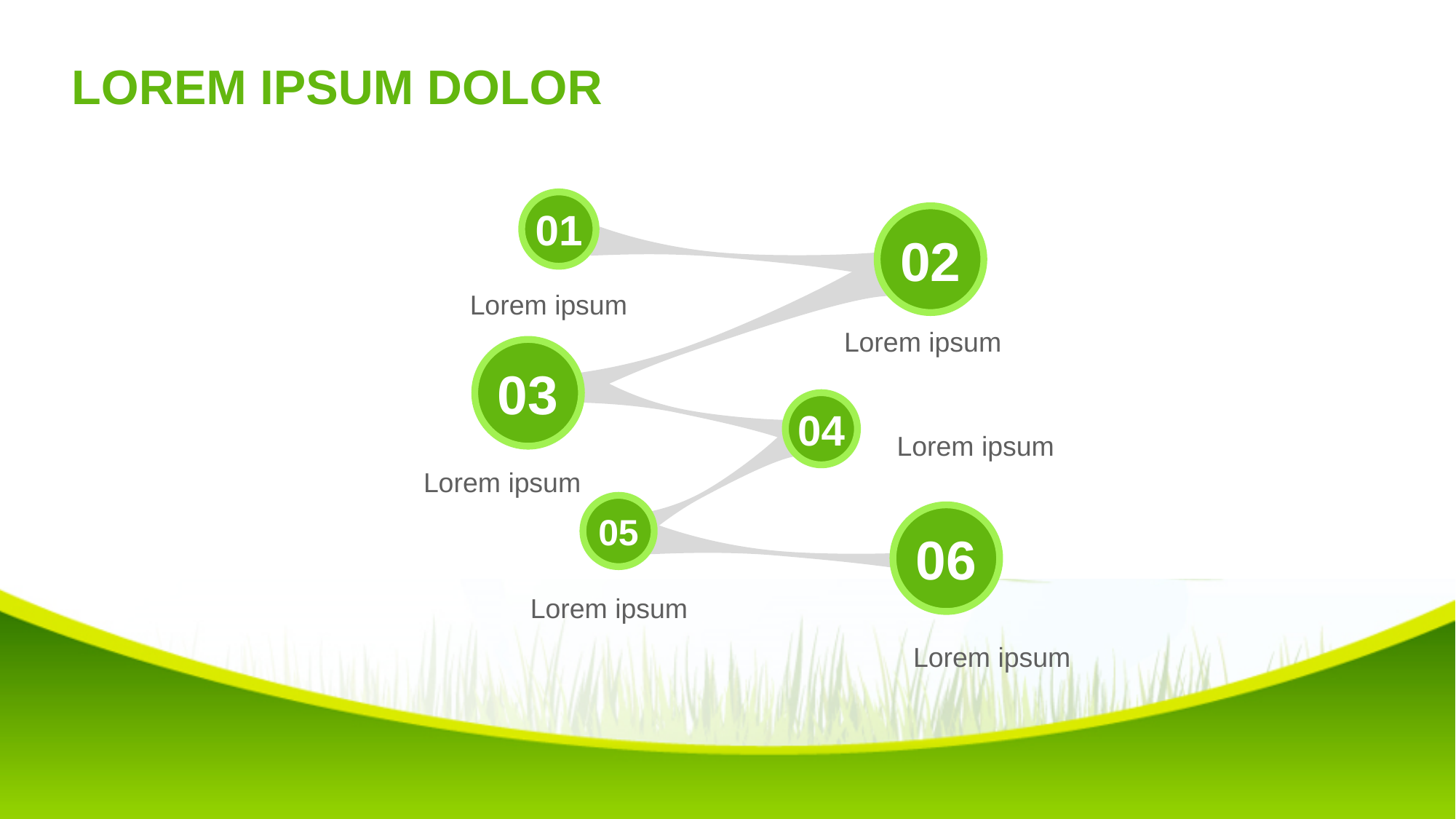

LOREM IPSUM DOLOR
01
02

Lorem ipsum
Lorem ipsum

03
04

Lorem ipsum
Lorem ipsum

05

06

Lorem ipsum
Lorem ipsum